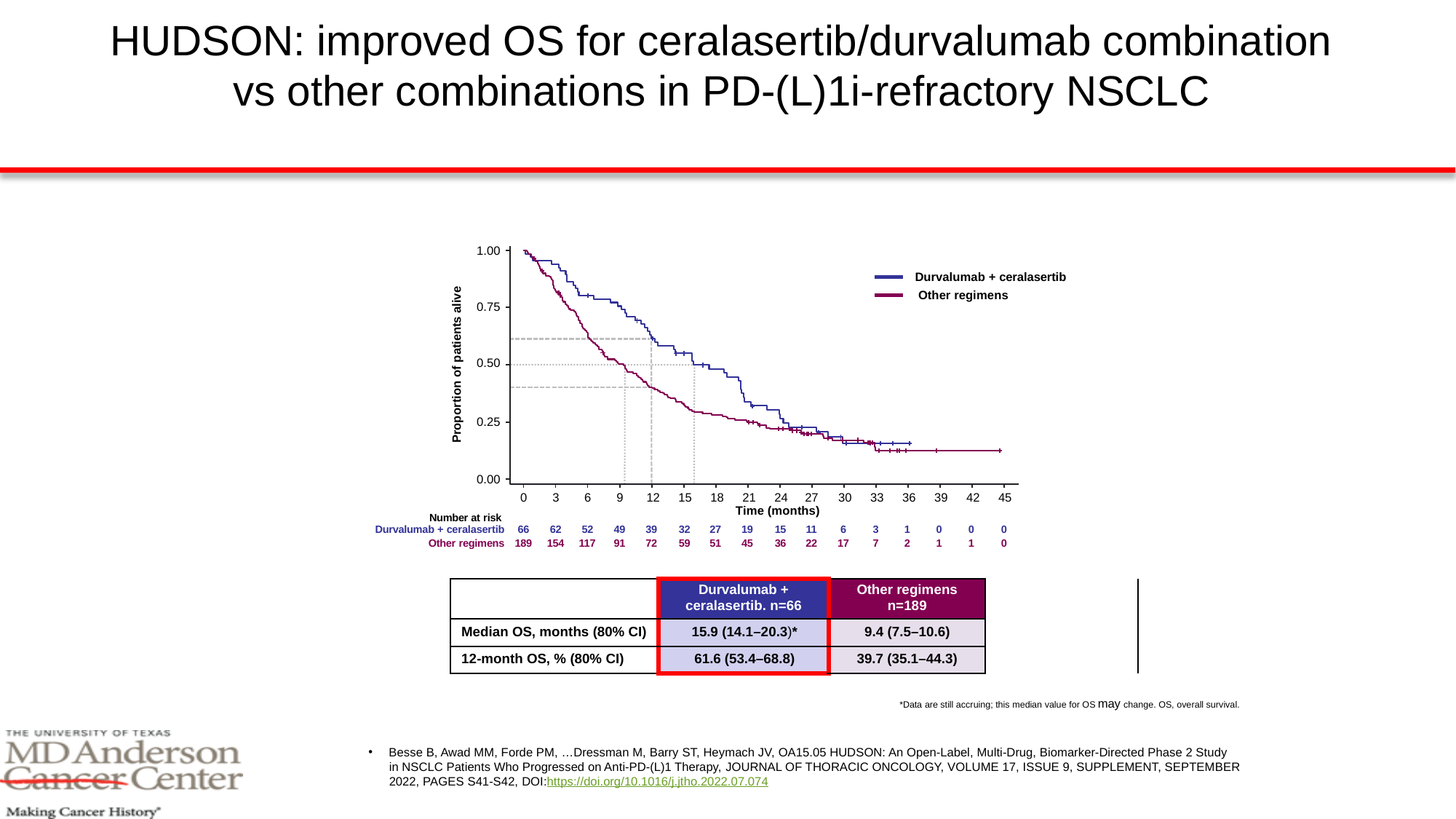

HUDSON: improved OS for ceralasertib/durvalumab combination
vs other combinations in PD-(L)1i-refractory NSCLC
1.00

Durvalumab + ceralasertib  Other regimens
Proportion of patients alive
0.75
0.50
0.25
0.00
0
3
6
9	12	15	18	21	24
27	30	33	36	39	42	45
Time (months)
Number at risk
| Durvalumab + ceralasertib | 66 | 62 | 52 | 49 | 39 | 32 | 27 | 19 | 15 | 11 | 6 | 3 | 1 | 0 | 0 | 0 |
| --- | --- | --- | --- | --- | --- | --- | --- | --- | --- | --- | --- | --- | --- | --- | --- | --- |
| Other regimens | 189 | 154 | 117 | 91 | 72 | 59 | 51 | 45 | 36 | 22 | 17 | 7 | 2 | 1 | 1 | 0 |
|  | Durvalumab + ceralasertib. n=66 | Other regimens n=189 |  |  |  |
| --- | --- | --- | --- | --- | --- |
| Median OS, months (80% CI) | 15.9 (14.1–20.3)\* | 9.4 (7.5–10.6) |  |  |  |
| 12-month OS, % (80% CI) | 61.6 (53.4–68.8) | 39.7 (35.1–44.3) |  |  |  |
*Data are still accruing; this median value for OS may change. OS, overall survival.
Besse B, Awad MM, Forde PM, …Dressman M, Barry ST, Heymach JV, OA15.05 HUDSON: An Open-Label, Multi-Drug, Biomarker-Directed Phase 2 Study
      in NSCLC Patients Who Progressed on Anti-PD-(L)1 Therapy, Journal of Thoracic Oncology, Volume 17, Issue 9, Supplement, September
      2022, Pages S41-S42, DOI:https://doi.org/10.1016/j.jtho.2022.07.074